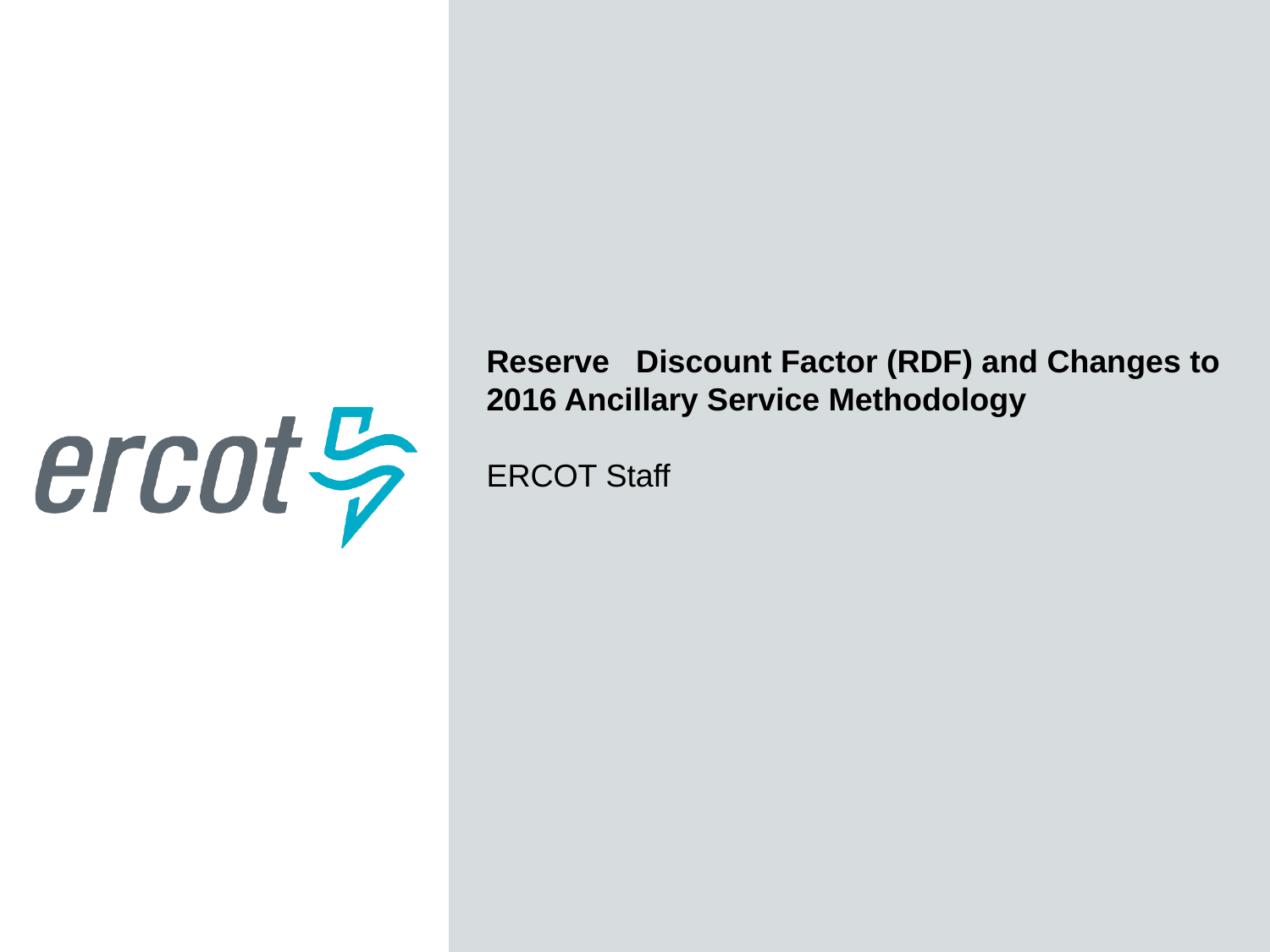

Reserve   Discount Factor (RDF) and Changes to 2016 Ancillary Service Methodology

ERCOT Staff